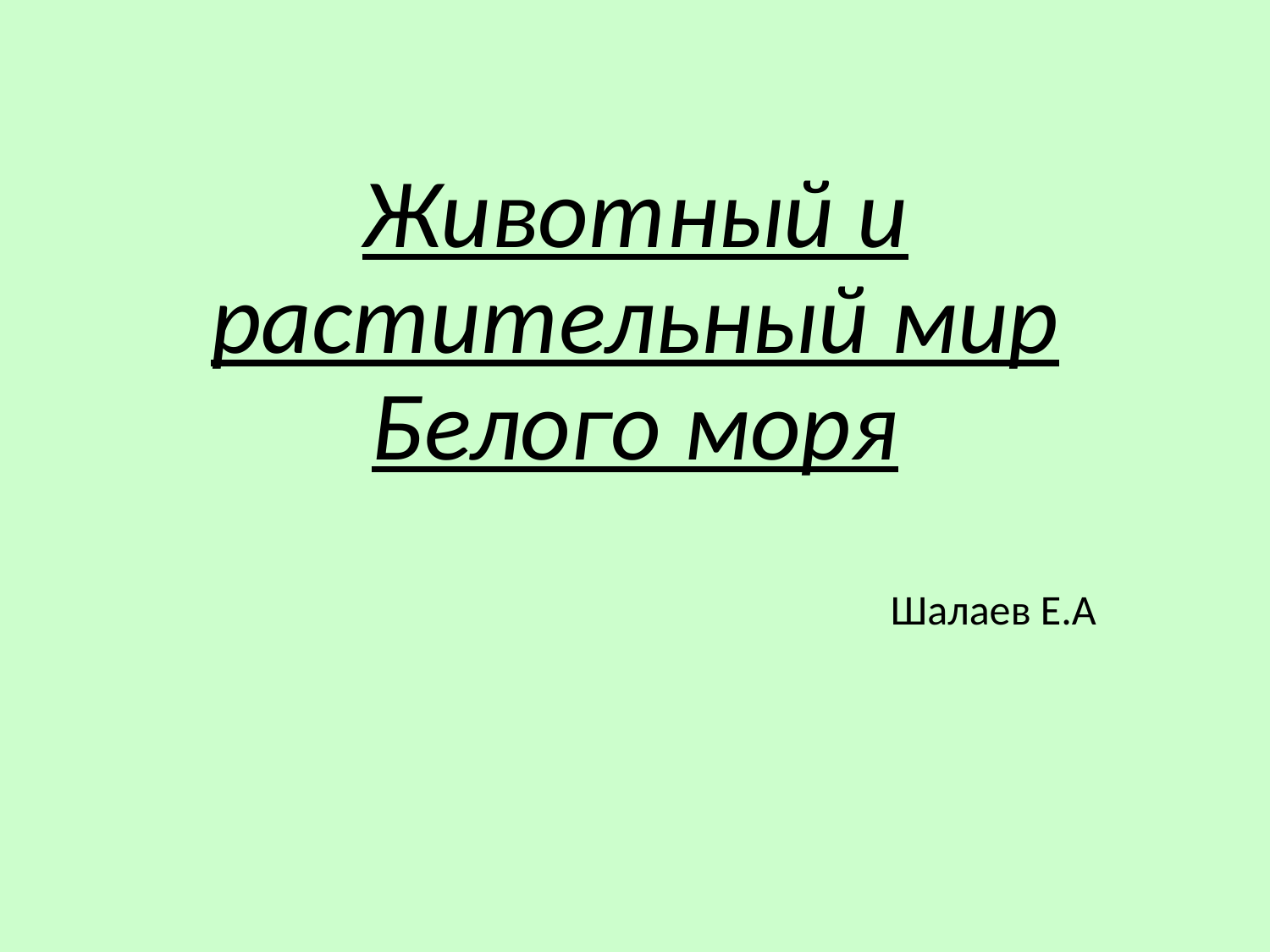

# Животный и растительный мир Белого моря
Шалаев Е.А